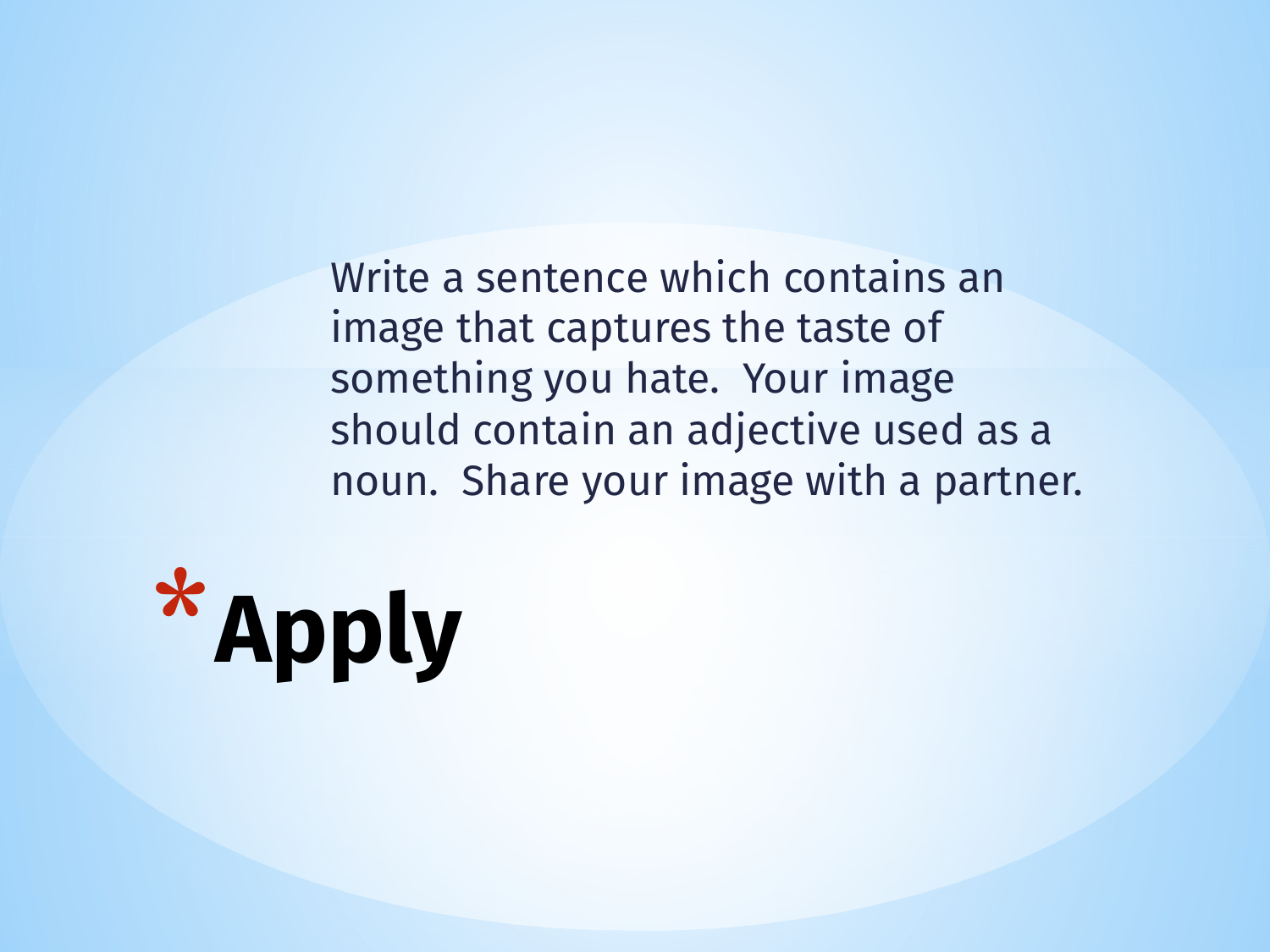

Write a sentence which contains an image that captures the taste of something you hate.  Your image should contain an adjective used as a noun.  Share your image with a partner.
# Apply